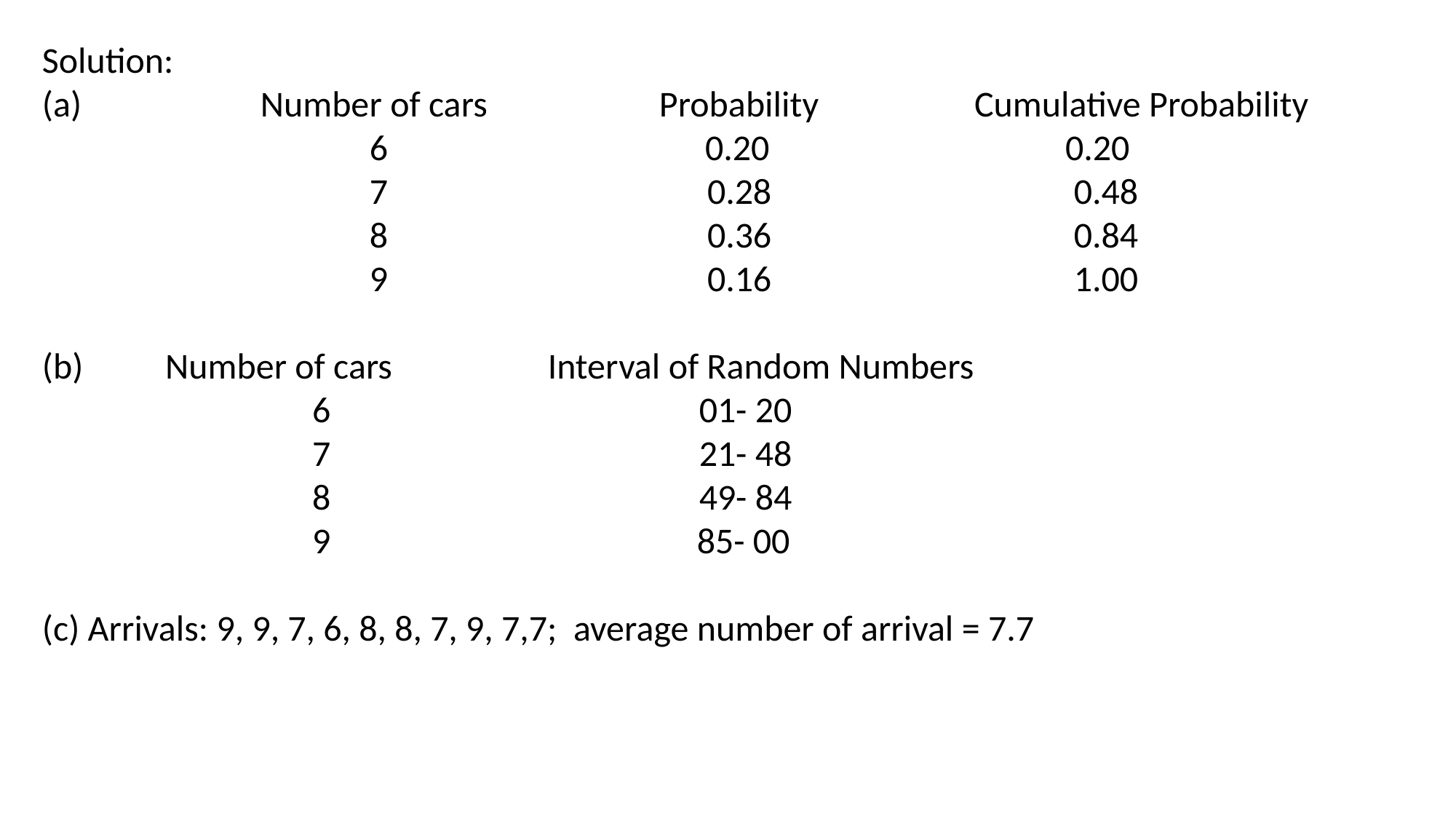

Solution:
(a)		Number of cars                     Probability                   Cumulative Probability
			6                                   	 0.20                               	     0.20
                     		7                                       0.28                                     0.48
                             	8                                       0.36                                     0.84
                             	9                                       0.16                                     1.00

(b)          Number of cars                   Interval of Random Numbers
                                 6                                             01- 20
                                 7                                             21- 48
                                 8                                             49- 84
                                 9				85- 00

(c) Arrivals: 9, 9, 7, 6, 8, 8, 7, 9, 7,7;  average number of arrival = 7.7